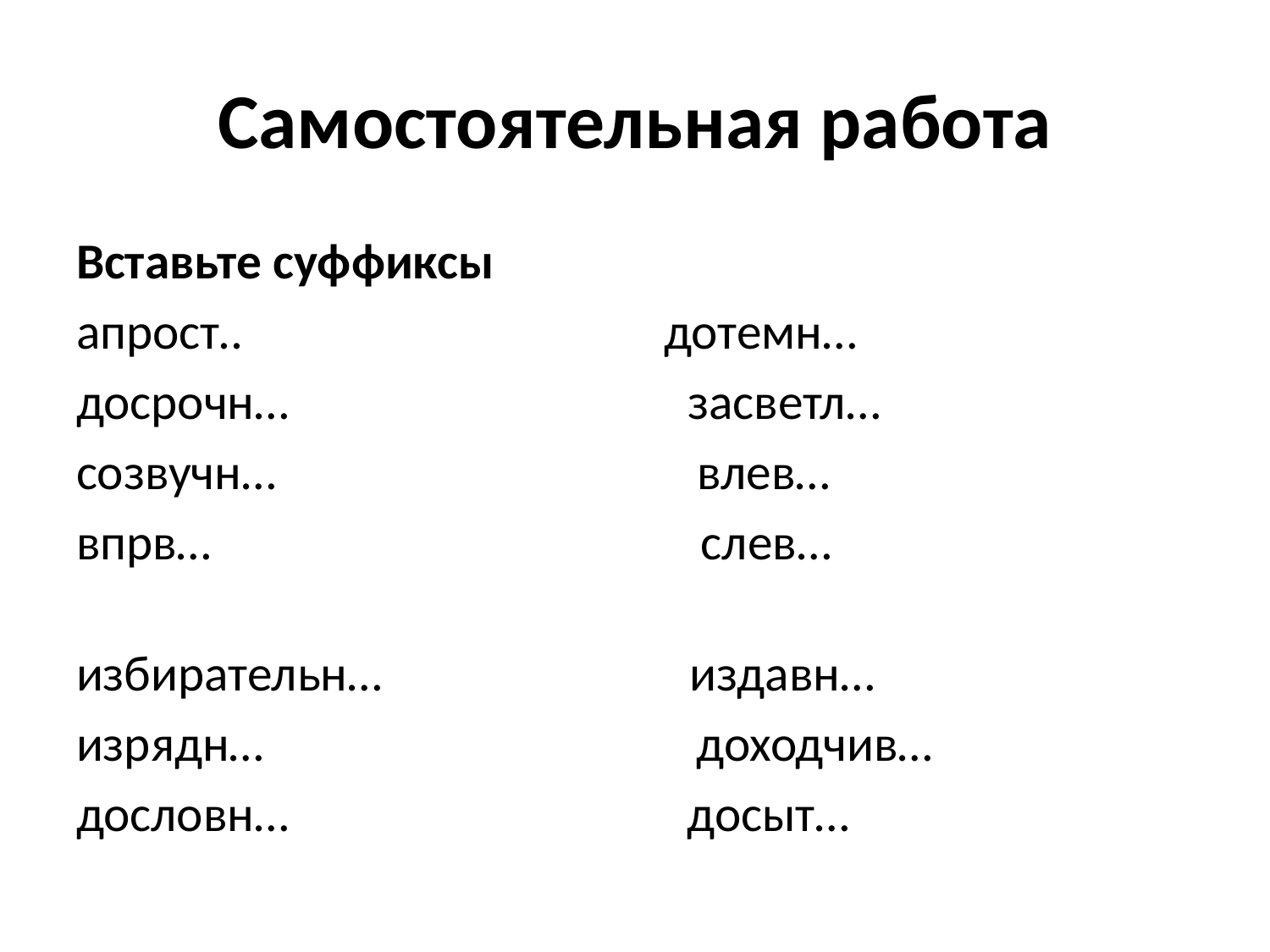

# Самостоятельная работа
Вставьте суффиксы
апрост..                                     дотемн…
досрочн…                                   засветл…
созвучн…                                     влев…
впрв…                                           слев…
избирательн…                           издавн…
изрядн…                                      доходчив…
дословн…                                   досыт…